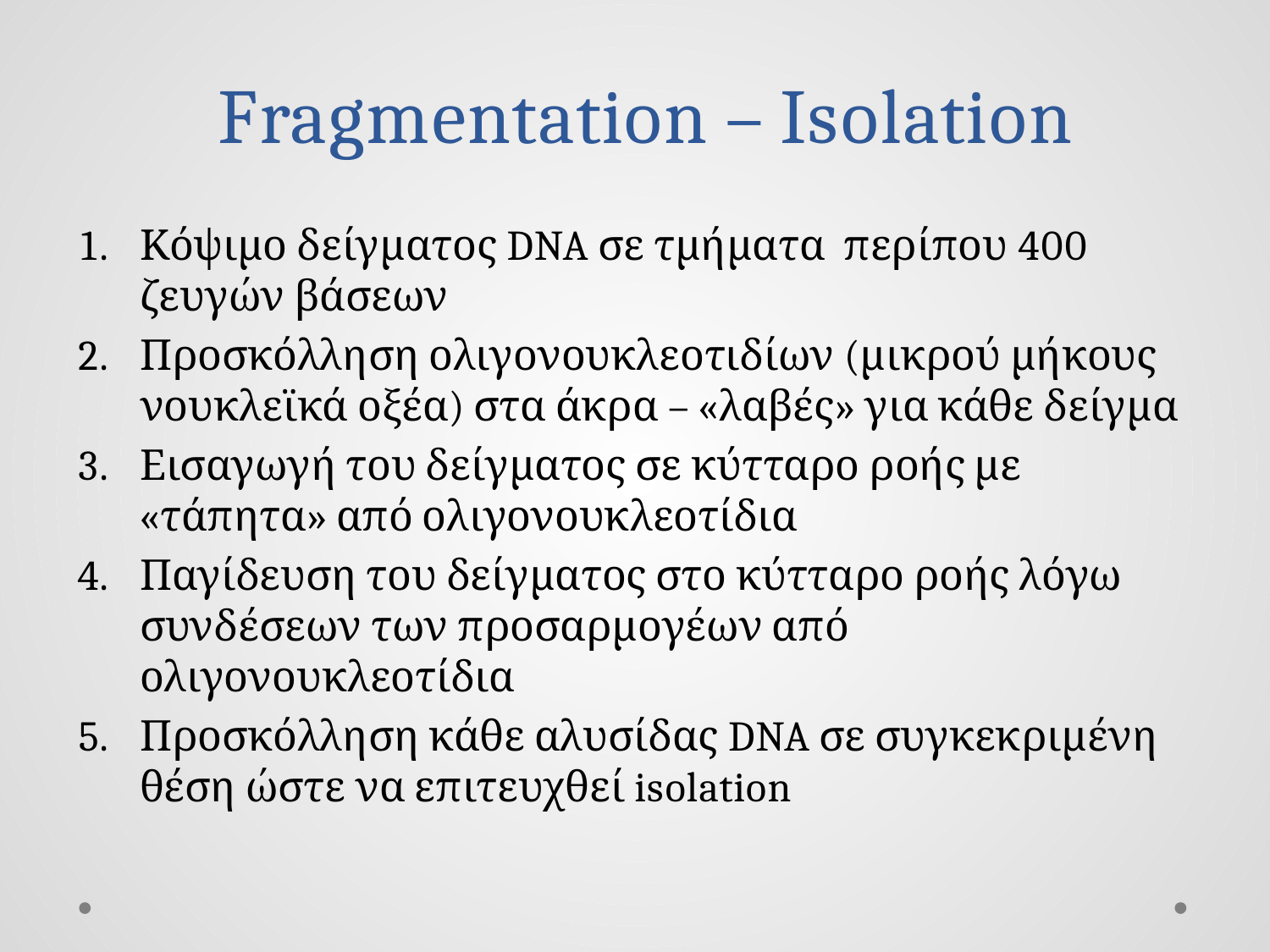

# Fragmentation – Isolation
Κόψιμο δείγματος DNA σε τμήματα  περίπου 400 ζευγών βάσεων
Προσκόλληση ολιγονουκλεοτιδίων (μικρού μήκους νουκλεϊκά οξέα) στα άκρα – «λαβές» για κάθε δείγμα
Εισαγωγή του δείγματος σε κύτταρο ροής με «τάπητα» από ολιγονουκλεοτίδια
Παγίδευση του δείγματος στο κύτταρο ροής λόγω συνδέσεων των προσαρμογέων από ολιγονουκλεοτίδια
Προσκόλληση κάθε αλυσίδας DNA σε συγκεκριμένη θέση ώστε να επιτευχθεί isolation